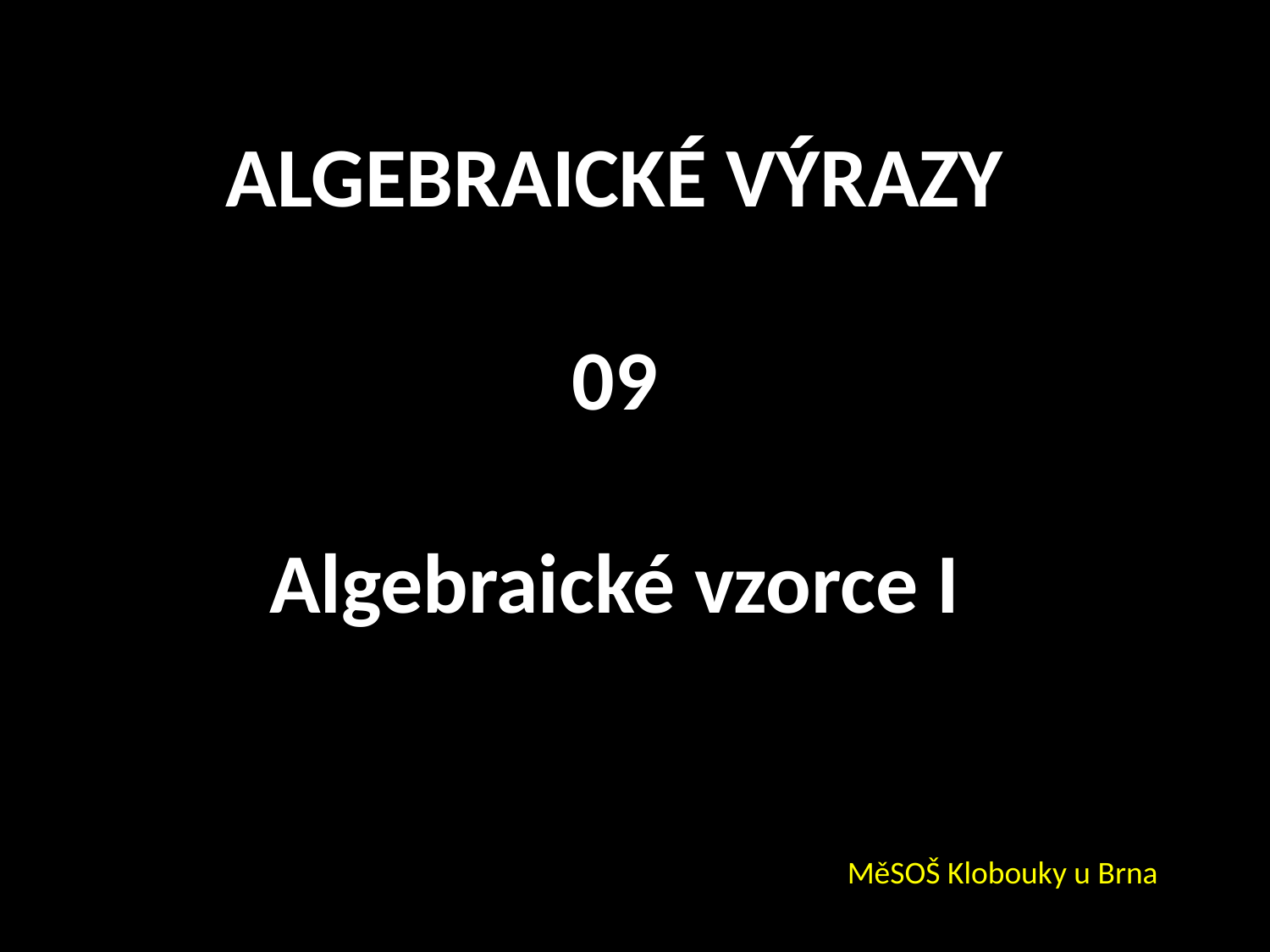

ALGEBRAICKÉ VÝRAZY

09

Algebraické vzorce I

MěSOŠ Klobouky u Brna